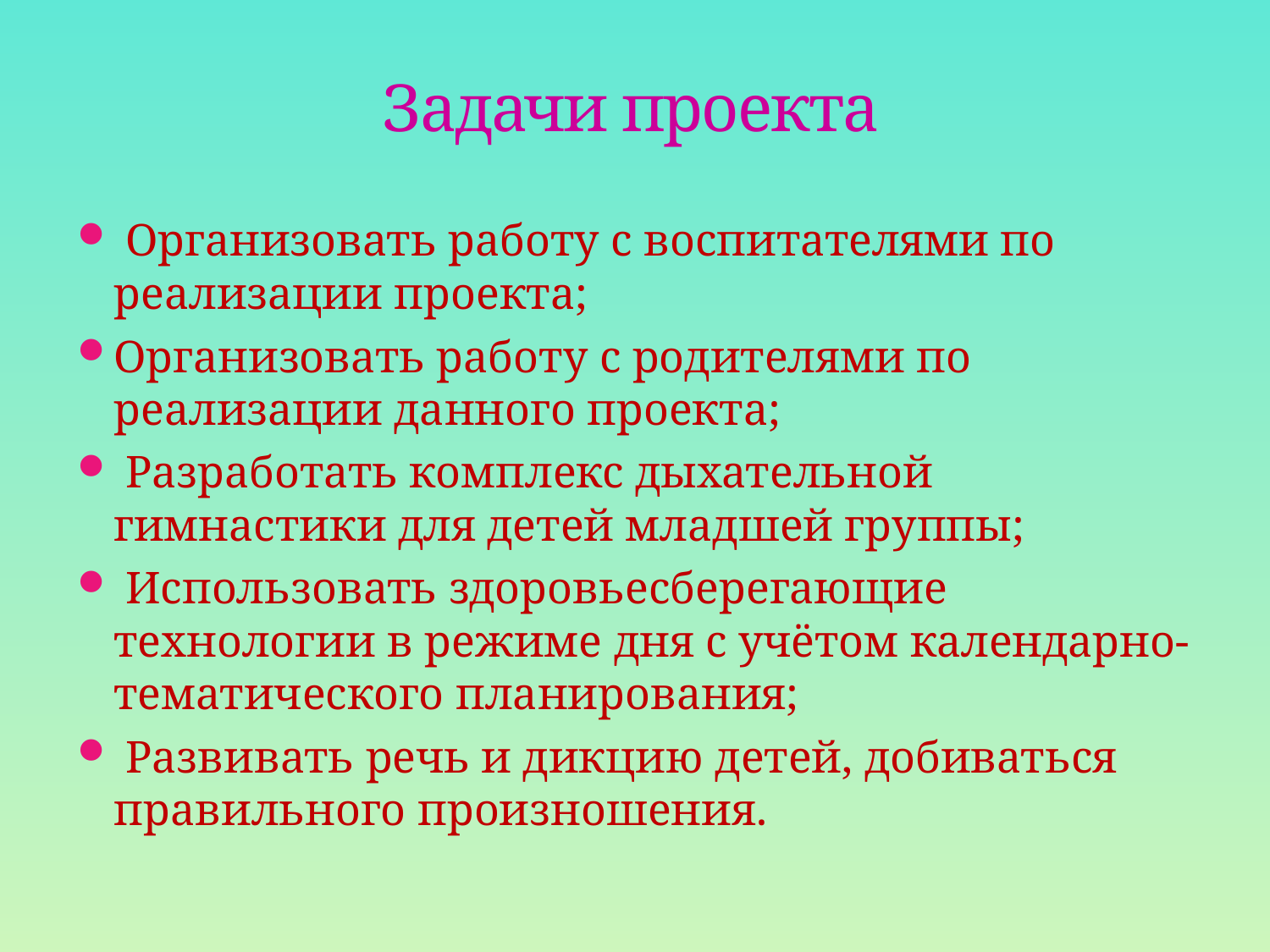

# Задачи проекта
 Организовать работу с воспитателями по реализации проекта;
Организовать работу с родителями по реализации данного проекта;
 Разработать комплекс дыхательной гимнастики для детей младшей группы;
 Использовать здоровьесберегающие технологии в режиме дня с учётом календарно-тематического планирования;
 Развивать речь и дикцию детей, добиваться правильного произношения.